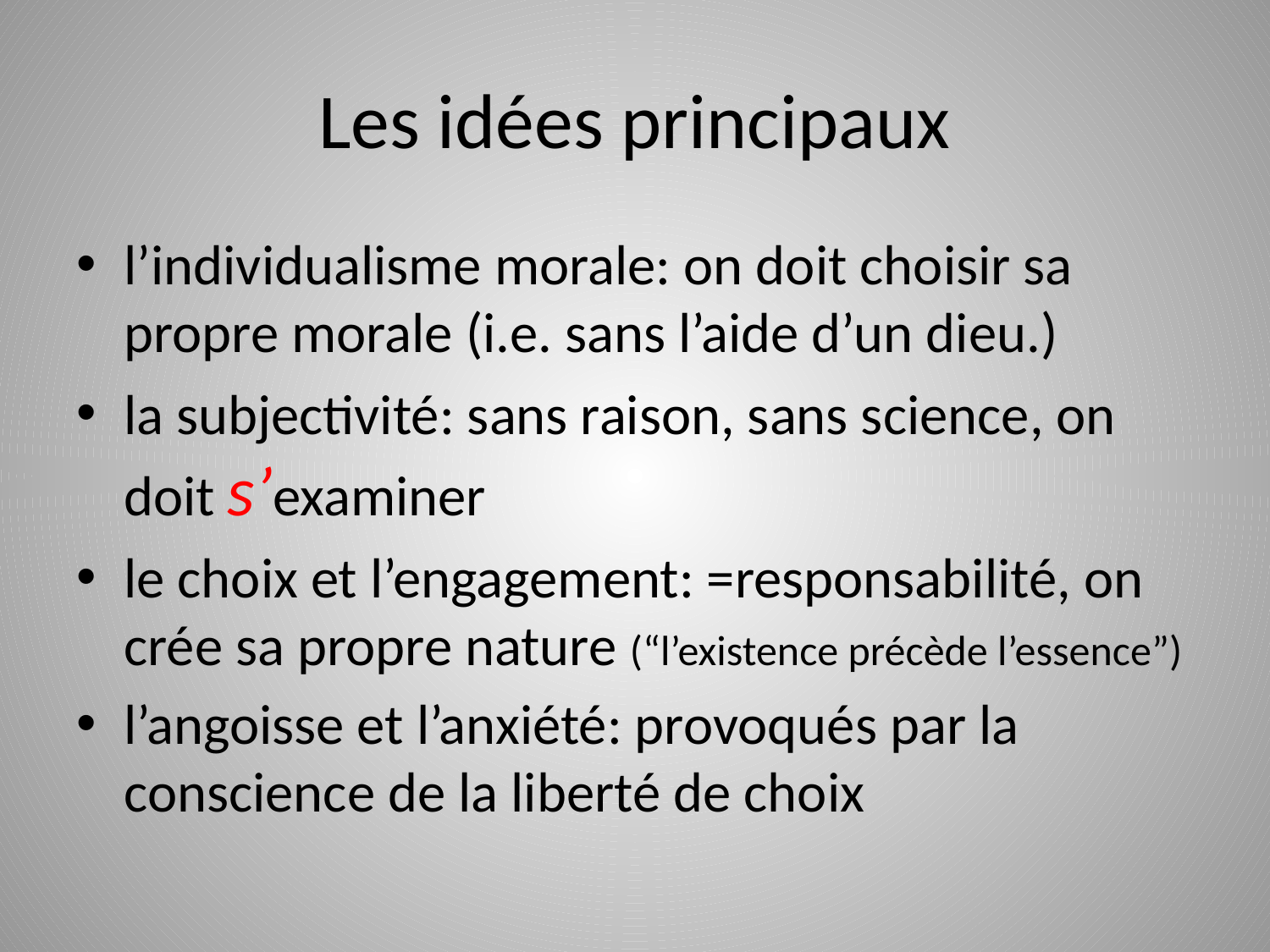

# Les idées principaux
l’individualisme morale: on doit choisir sa propre morale (i.e. sans l’aide d’un dieu.)
la subjectivité: sans raison, sans science, on doit s’examiner
le choix et l’engagement: =responsabilité, on crée sa propre nature (“l’existence précède l’essence”)
l’angoisse et l’anxiété: provoqués par la conscience de la liberté de choix